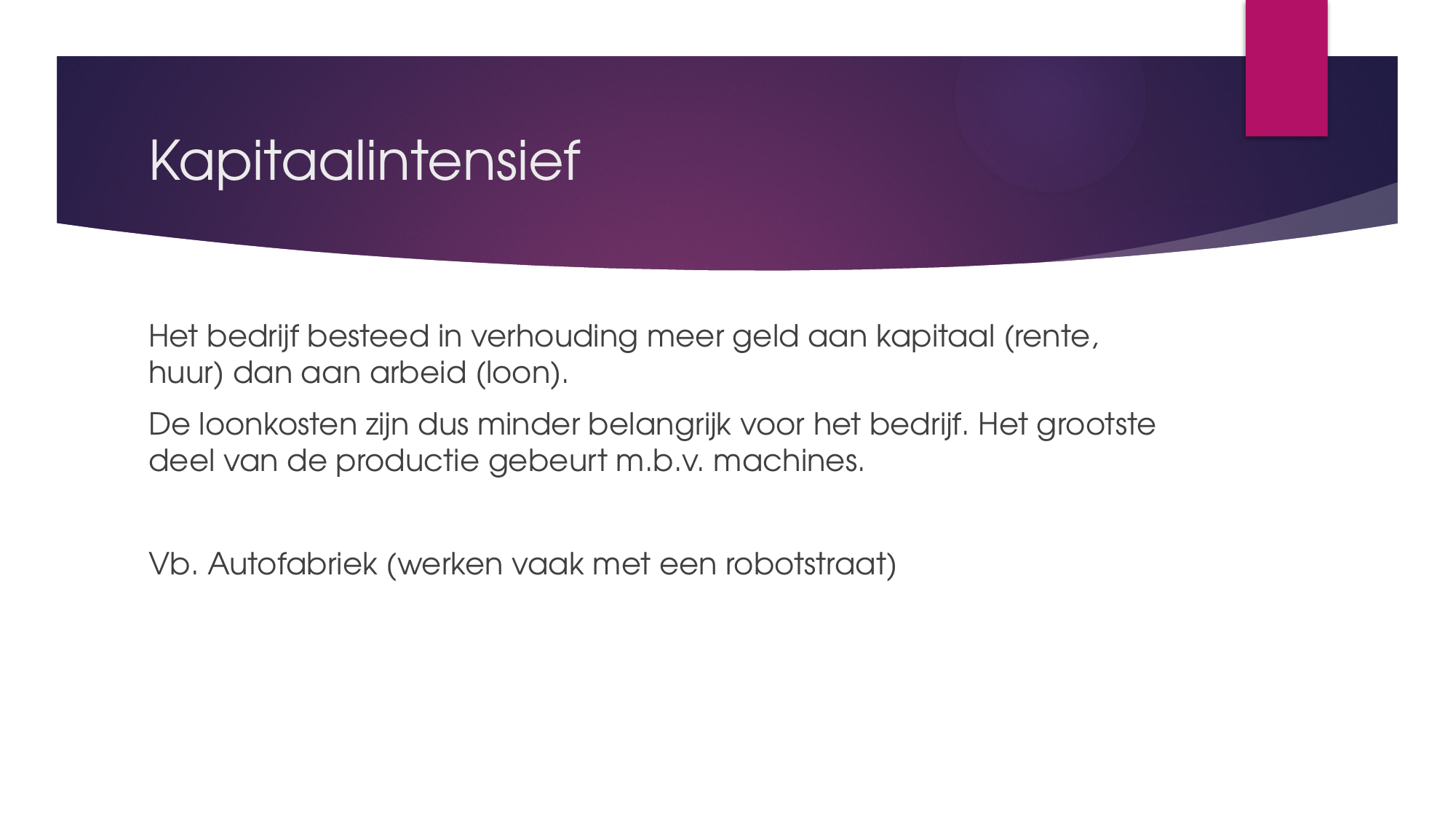

# Kapitaalintensief
Het bedrijf besteed in verhouding meer geld aan kapitaal (rente, huur) dan aan arbeid (loon).
De loonkosten zijn dus minder belangrijk voor het bedrijf. Het grootste deel van de productie gebeurt m.b.v. machines.

Vb. Autofabriek (werken vaak met een robotstraat)